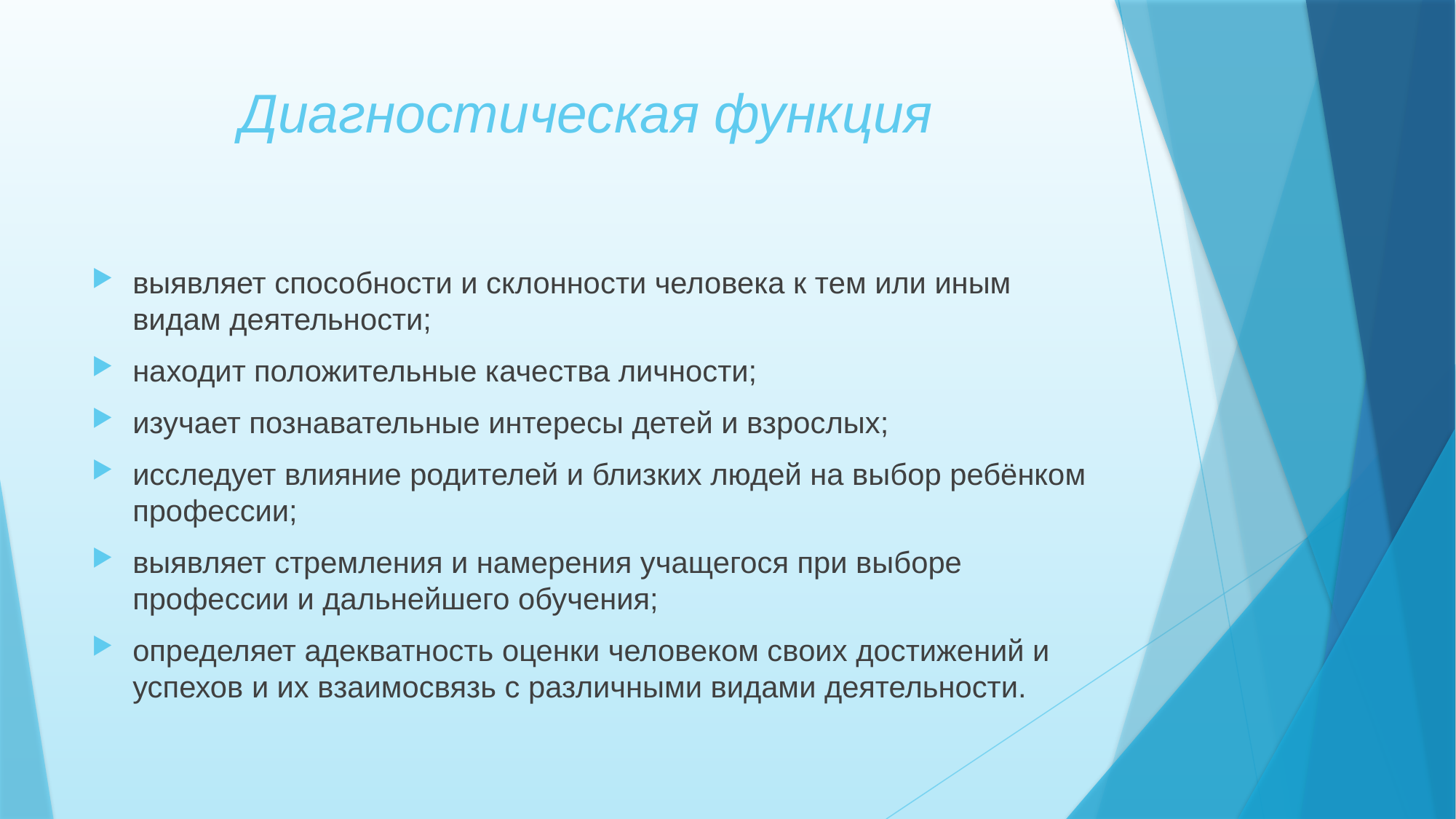

# Диагностическая функция
выявляет способности и склонности человека к тем или иным видам деятельности;
находит положительные качества личности;
изучает познавательные интересы детей и взрослых;
исследует влияние родителей и близких людей на выбор ребёнком профессии;
выявляет стремления и намерения учащегося при выборе профессии и дальнейшего обучения;
определяет адекватность оценки человеком своих достижений и успехов и их взаимосвязь с различными видами деятельности.